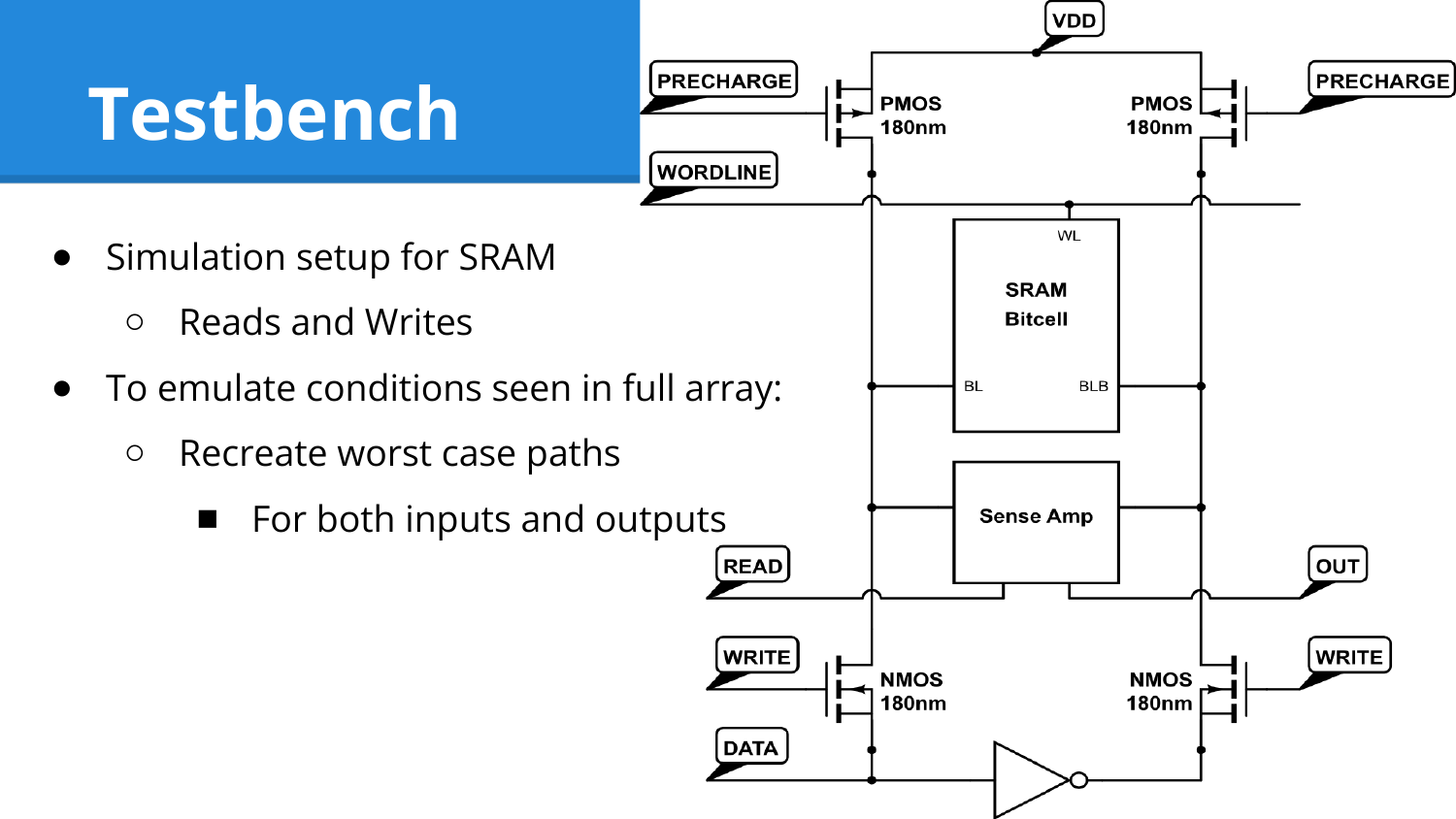

# Testbench
Simulation setup for SRAM
Reads and Writes
To emulate conditions seen in full array:
Recreate worst case paths
For both inputs and outputs